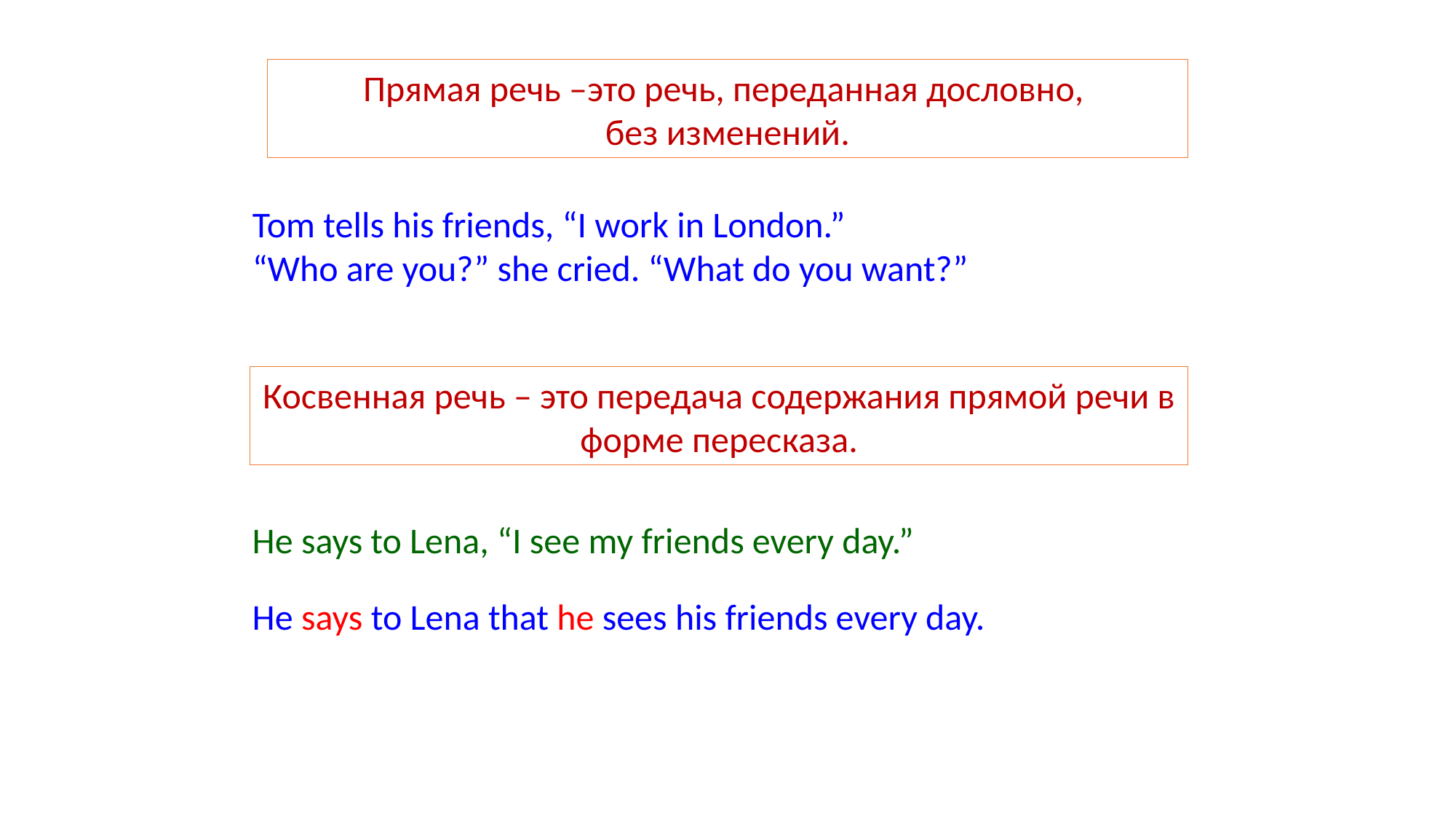

Прямая речь –это речь, переданная дословно,
без изменений.
Tom tells his friends, “I work in London.”
“Who are you?” she cried. “What do you want?”
Косвенная речь – это передача содержания прямой речи в форме пересказа.
He says to Lena, “I see my friends every day.”

He says to Lena that he sees his friends every day.